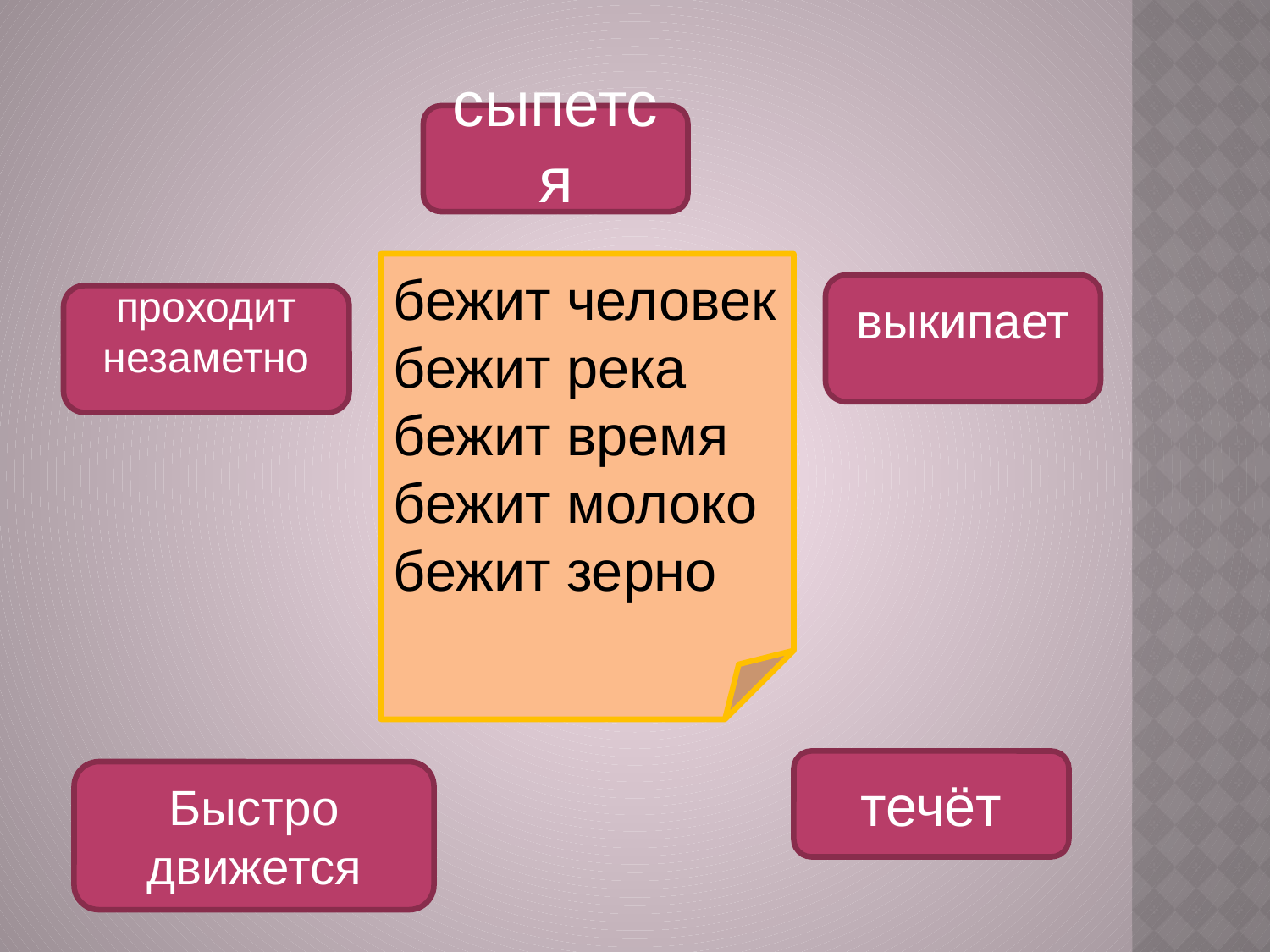

сыпется

бежит человек
бежит река
бежит время
бежит молоко
бежит зерно

выкипает

проходит
незаметно

течёт
Быстро движется